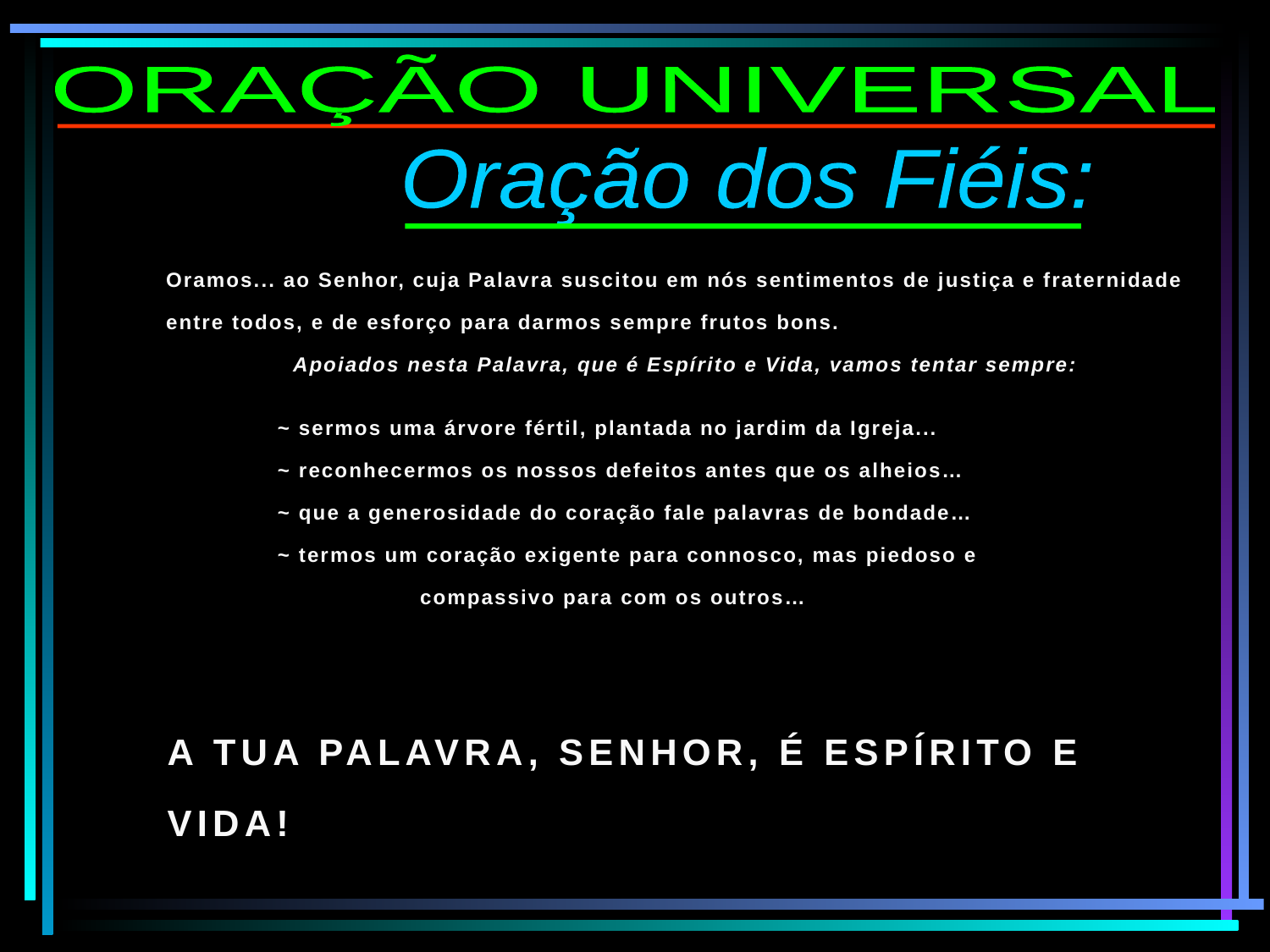

ORAÇÃO UNIVERSAL

Oração dos Fiéis:

Oramos... ao Senhor, cuja Palavra suscitou em nós sentimentos de justiça e fraternidade entre todos, e de esforço para darmos sempre frutos bons.
Apoiados nesta Palavra, que é Espírito e Vida, vamos tentar sempre:
~ sermos uma árvore fértil, plantada no jardim da Igreja...
~ reconhecermos os nossos defeitos antes que os alheios…
~ que a generosidade do coração fale palavras de bondade…
~ termos um coração exigente para connosco, mas piedoso e			compassivo para com os outros…
A TUA PALAVRA, SENHOR, É ESPÍRITO E VIDA!